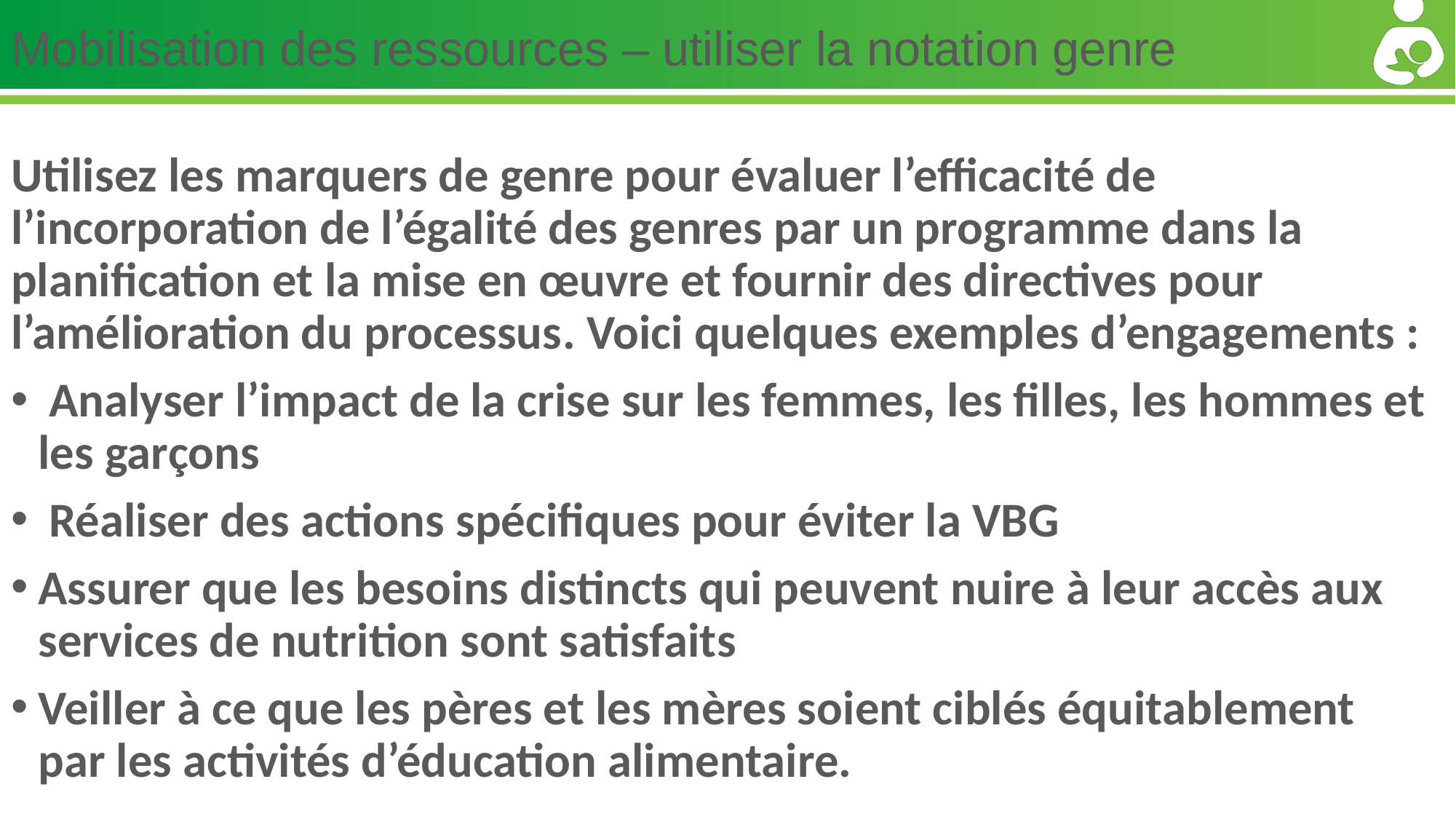

# Mobilisation des ressources – utiliser la notation genre
Utilisez les marquers de genre pour évaluer l’efficacité de l’incorporation de l’égalité des genres par un programme dans la planification et la mise en œuvre et fournir des directives pour l’amélioration du processus. Voici quelques exemples d’engagements :
 Analyser l’impact de la crise sur les femmes, les filles, les hommes et les garçons
 Réaliser des actions spécifiques pour éviter la VBG
Assurer que les besoins distincts qui peuvent nuire à leur accès aux services de nutrition sont satisfaits
Veiller à ce que les pères et les mères soient ciblés équitablement par les activités d’éducation alimentaire.